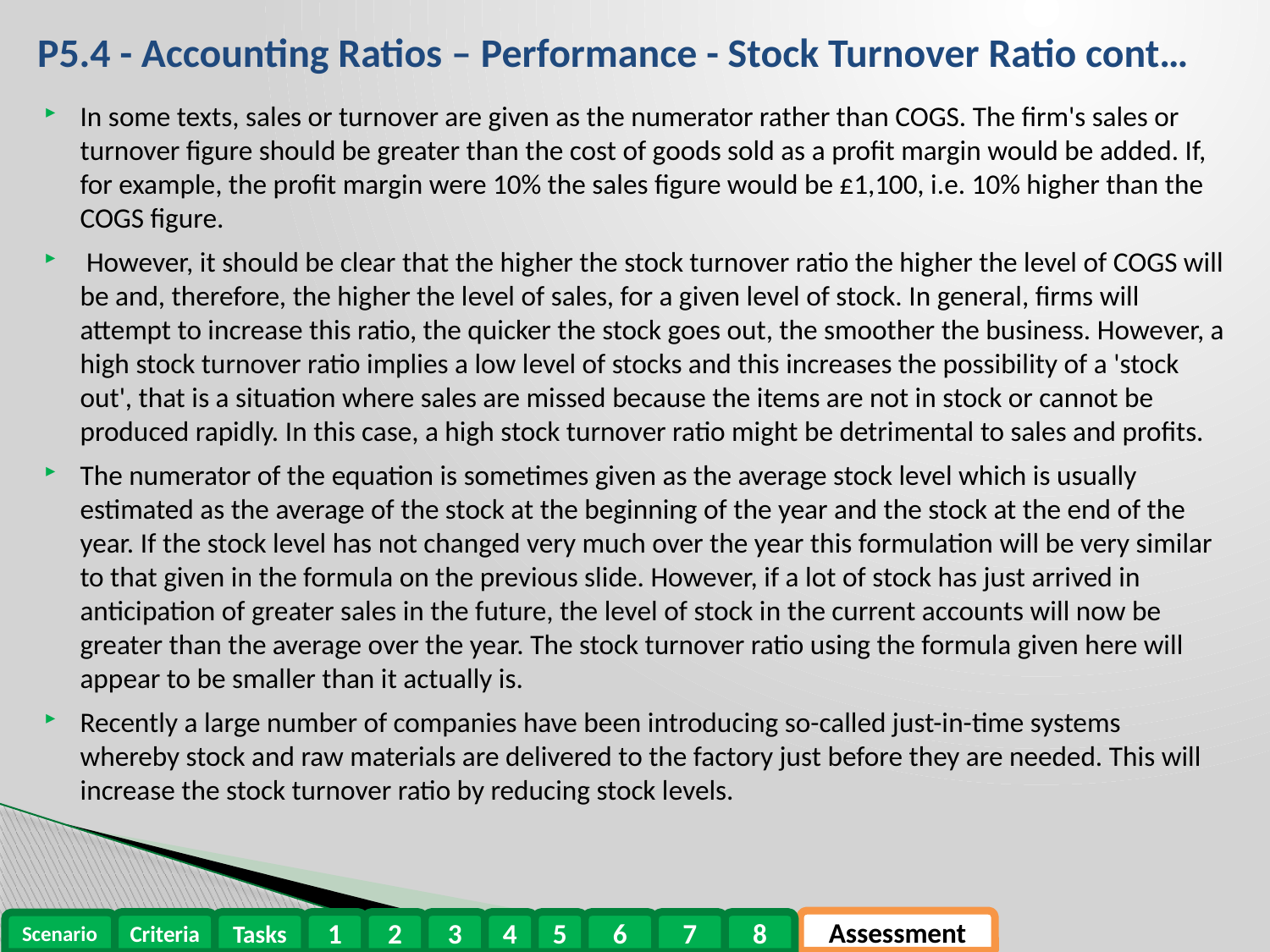

# P5.4 - Accounting Ratios – Performance - Stock Turnover Ratio cont…
In some texts, sales or turnover are given as the numerator rather than COGS. The firm's sales or turnover figure should be greater than the cost of goods sold as a profit margin would be added. If, for example, the profit margin were 10% the sales figure would be £1,100, i.e. 10% higher than the COGS figure.
 However, it should be clear that the higher the stock turnover ratio the higher the level of COGS will be and, therefore, the higher the level of sales, for a given level of stock. In general, firms will attempt to increase this ratio, the quicker the stock goes out, the smoother the business. However, a high stock turnover ratio implies a low level of stocks and this increases the possibility of a 'stock out', that is a situation where sales are missed because the items are not in stock or cannot be produced rapidly. In this case, a high stock turnover ratio might be detrimental to sales and profits.
The numerator of the equation is sometimes given as the average stock level which is usually estimated as the average of the stock at the beginning of the year and the stock at the end of the year. If the stock level has not changed very much over the year this formulation will be very similar to that given in the formula on the previous slide. However, if a lot of stock has just arrived in anticipation of greater sales in the future, the level of stock in the current accounts will now be greater than the average over the year. The stock turnover ratio using the formula given here will appear to be smaller than it actually is.
Recently a large number of companies have been introducing so-called just-in-time systems whereby stock and raw materials are delivered to the factory just before they are needed. This will increase the stock turnover ratio by reducing stock levels.